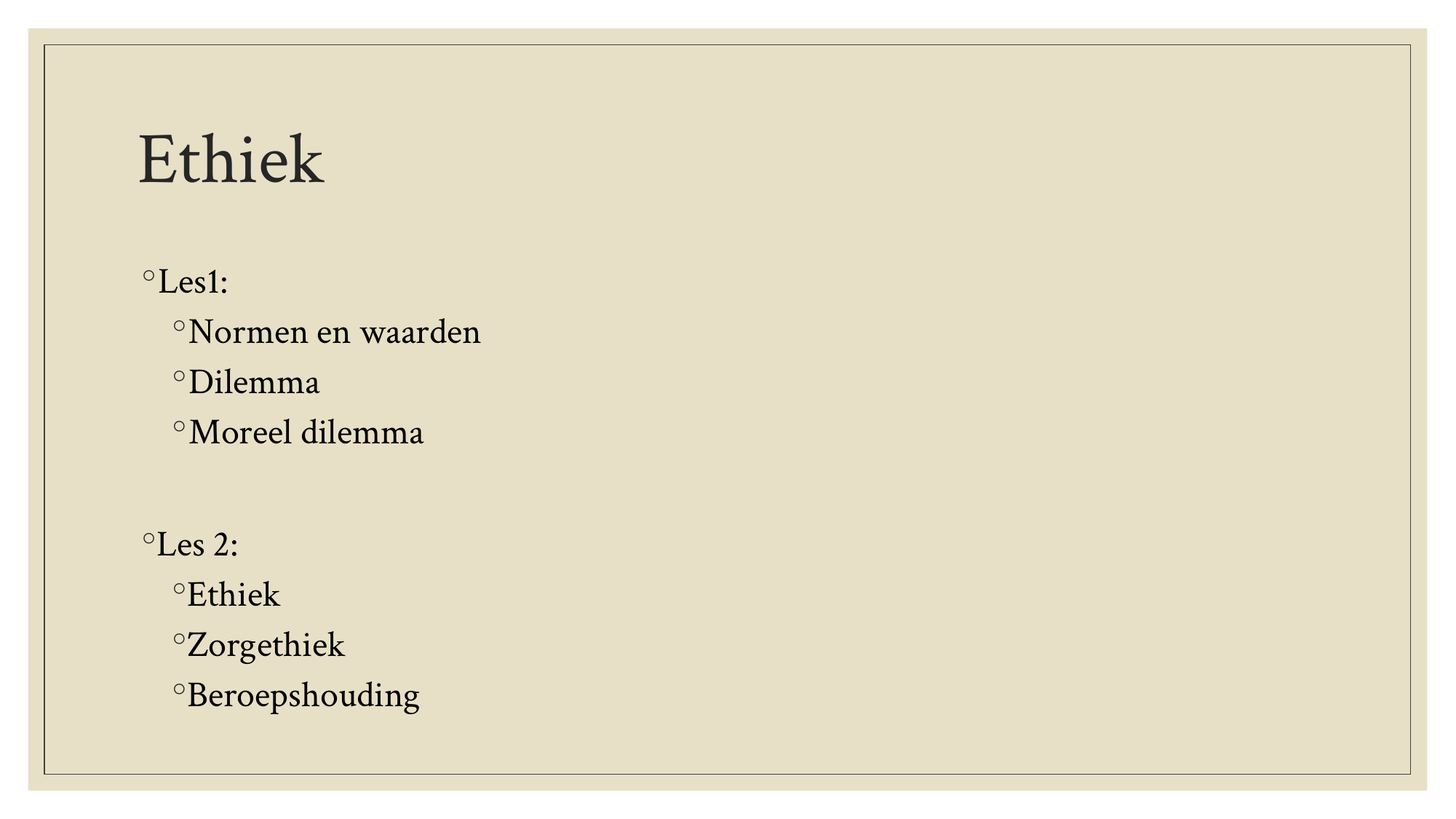

# Ethiek
Les1:
Normen en waarden
Dilemma
Moreel dilemma

Les 2:
Ethiek
Zorgethiek
Beroepshouding